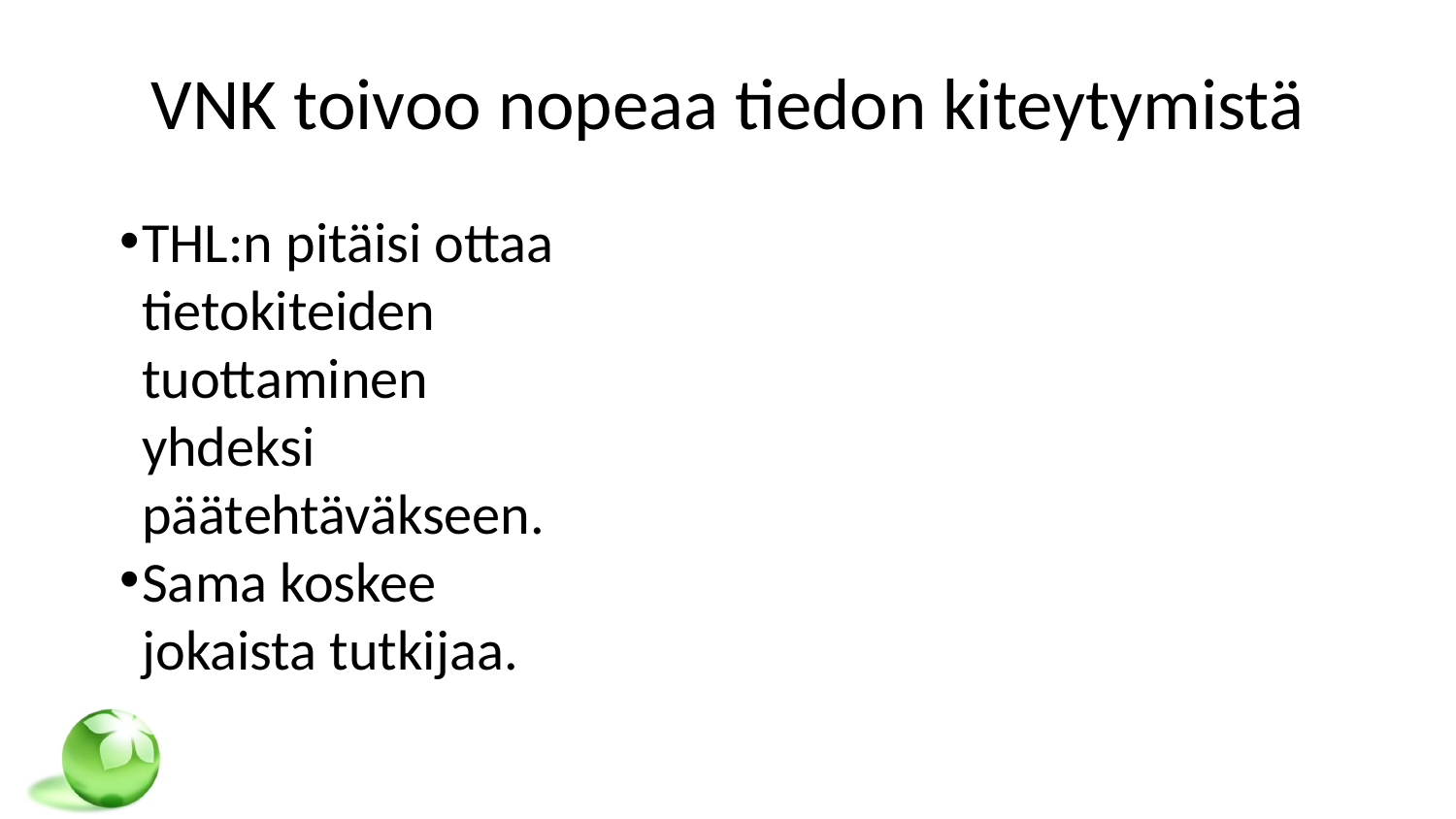

# VNK toivoo nopeaa tiedon kiteytymistä
THL:n pitäisi ottaa tietokiteiden tuottaminen yhdeksi päätehtäväkseen.
Sama koskee jokaista tutkijaa.